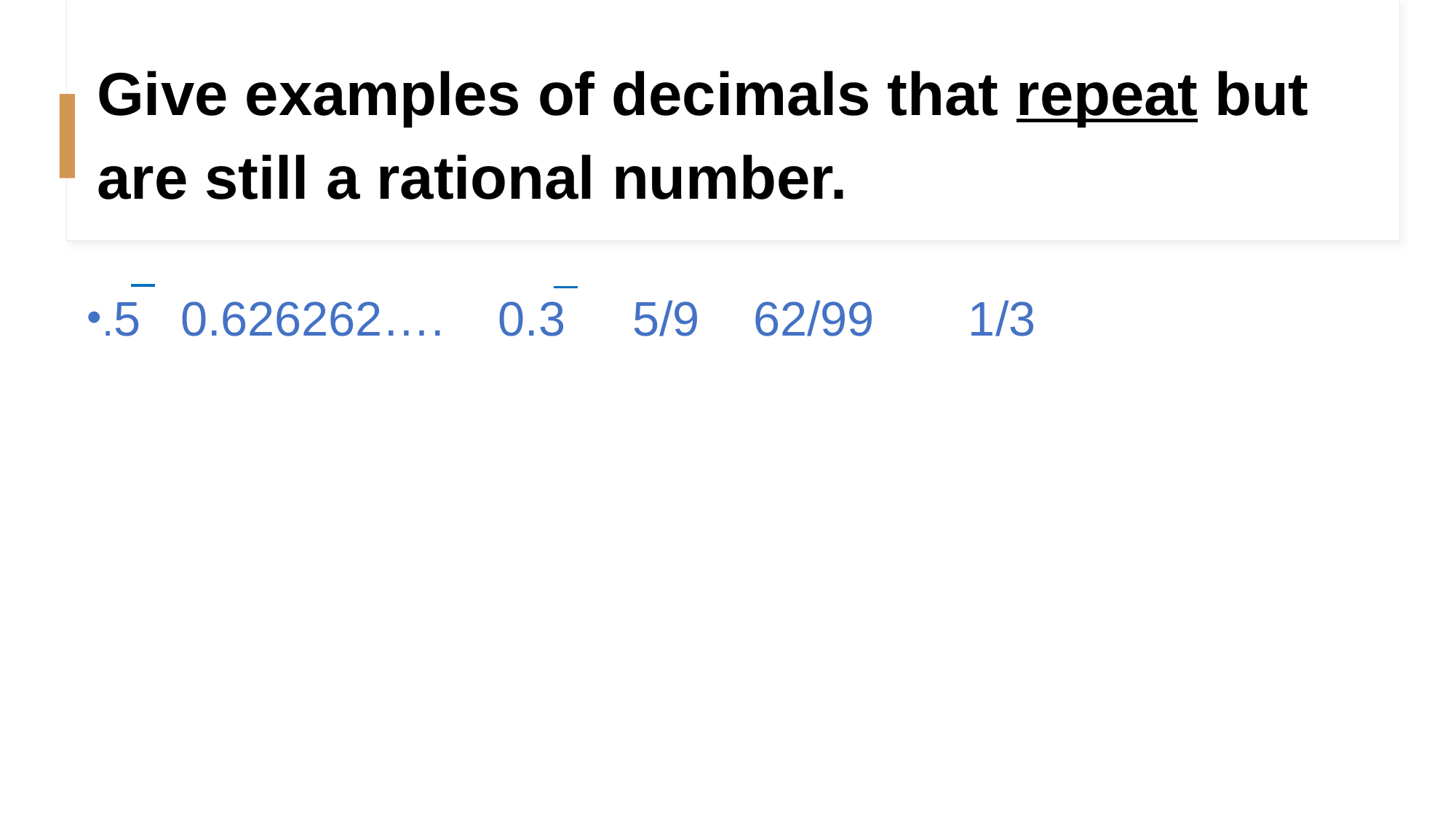

Give examples of decimals that repeat but are still a rational number.
#
.5   0.626262….    0.3     5/9    62/99       1/3